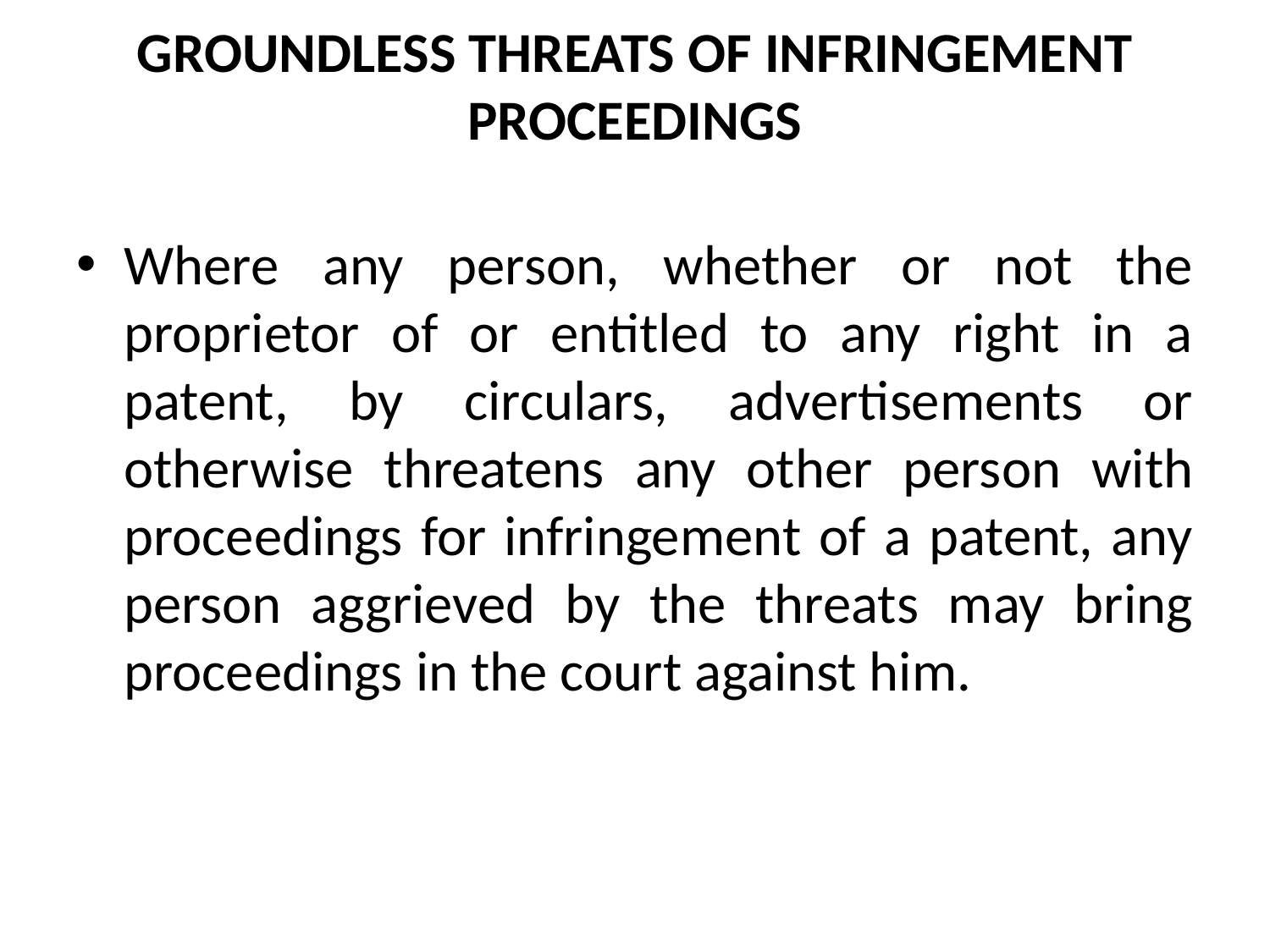

# GROUNDLESS THREATS OF INFRINGEMENT PROCEEDINGS
Where any person, whether or not the proprietor of or entitled to any right in a patent, by circulars, advertisements or otherwise threatens any other person with proceedings for infringement of a patent, any person aggrieved by the threats may bring proceedings in the court against him.